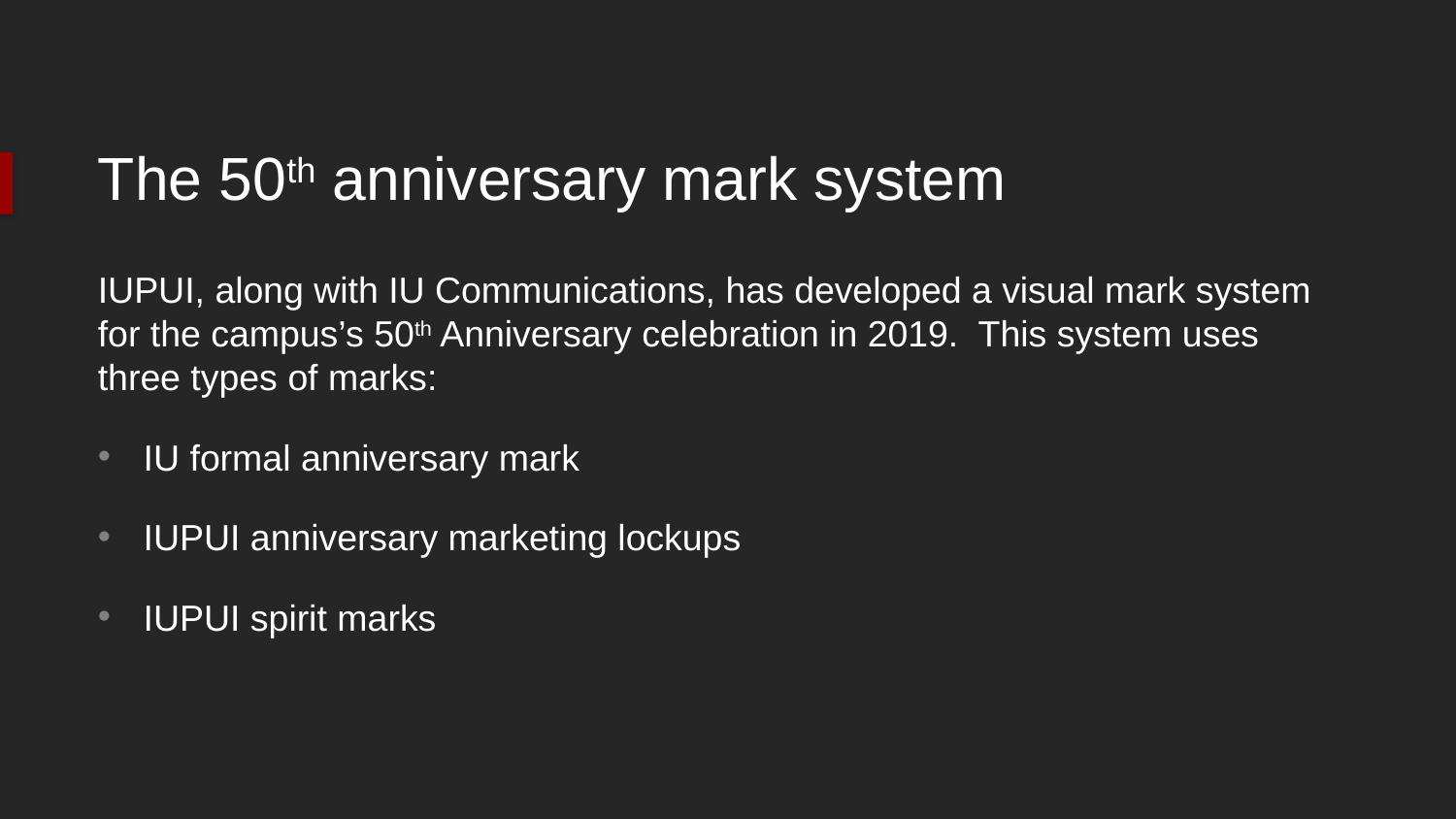

# The 50th anniversary mark system
IUPUI, along with IU Communications, has developed a visual mark system for the campus’s 50th Anniversary celebration in 2019.  This system uses three types of marks:
IU formal anniversary mark
IUPUI anniversary marketing lockups
IUPUI spirit marks